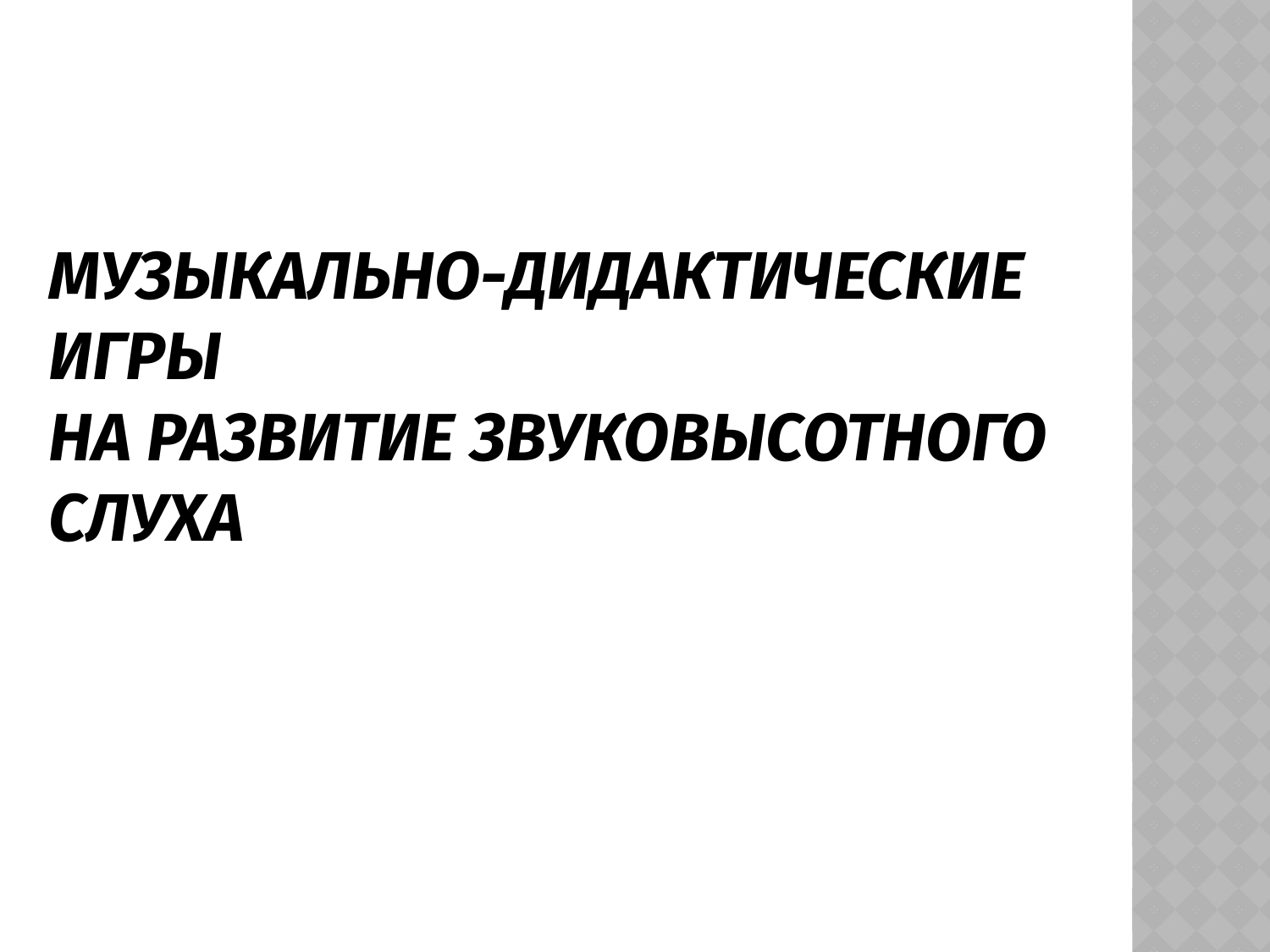

# МУЗЫКАЛЬНО-дидактические игры на развитие звуковысотного слуха